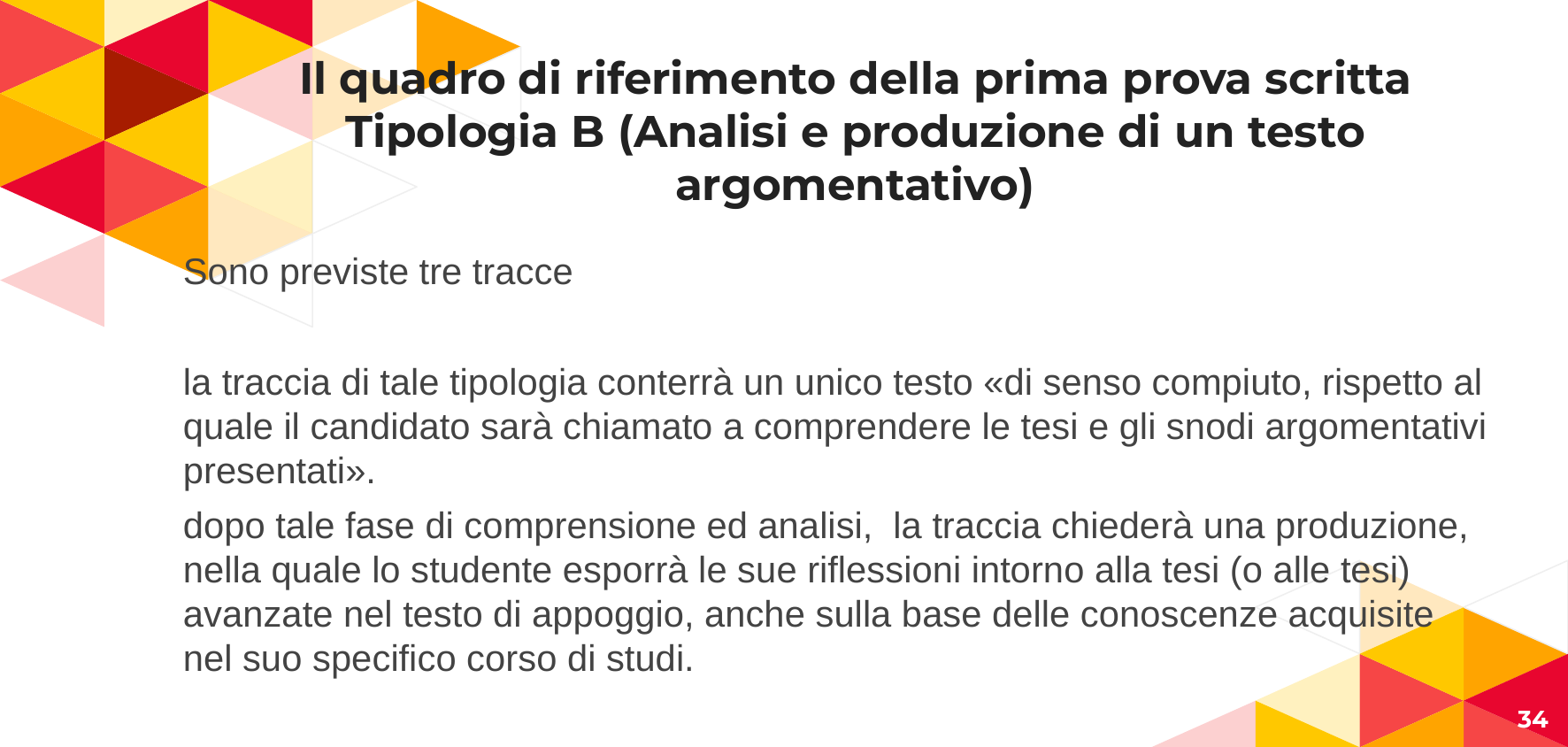

# Il quadro di riferimento della prima prova scritta Tipologia B (Analisi e produzione di un testo argomentativo)
Sono previste tre tracce

la traccia di tale tipologia conterrà un unico testo «di senso compiuto, rispetto al quale il candidato sarà chiamato a comprendere le tesi e gli snodi argomentativi presentati».
dopo tale fase di comprensione ed analisi,  la traccia chiederà una produzione, nella quale lo studente esporrà le sue riflessioni intorno alla tesi (o alle tesi) avanzate nel testo di appoggio, anche sulla base delle conoscenze acquisite nel suo specifico corso di studi.

34